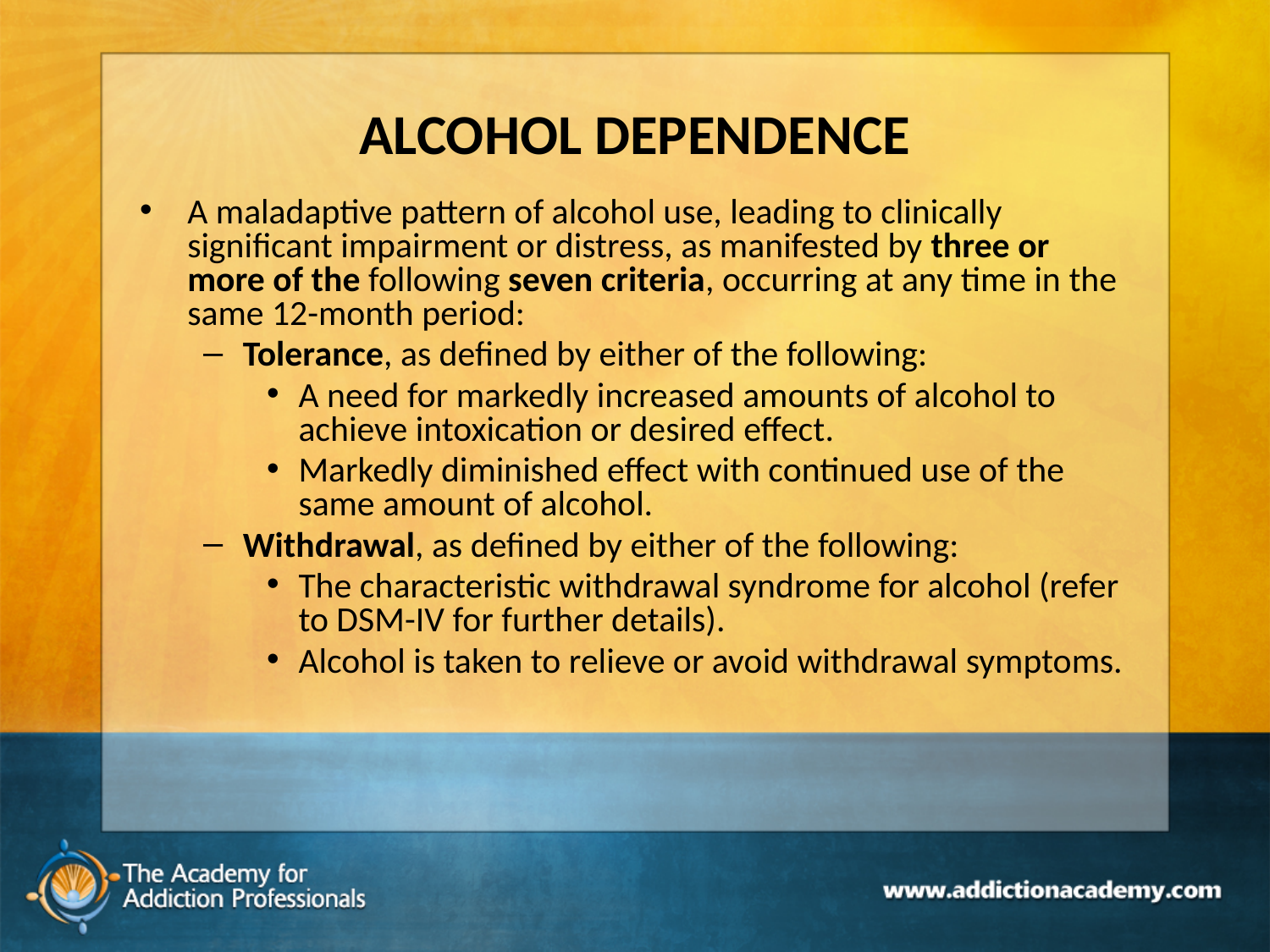

# ALCOHOL DEPENDENCE
A maladaptive pattern of alcohol use, leading to clinically significant impairment or distress, as manifested by three or more of the following seven criteria, occurring at any time in the same 12-month period:
Tolerance, as defined by either of the following:
A need for markedly increased amounts of alcohol to achieve intoxication or desired effect.
Markedly diminished effect with continued use of the same amount of alcohol.
Withdrawal, as defined by either of the following:
The characteristic withdrawal syndrome for alcohol (refer to DSM-IV for further details).
Alcohol is taken to relieve or avoid withdrawal symptoms.